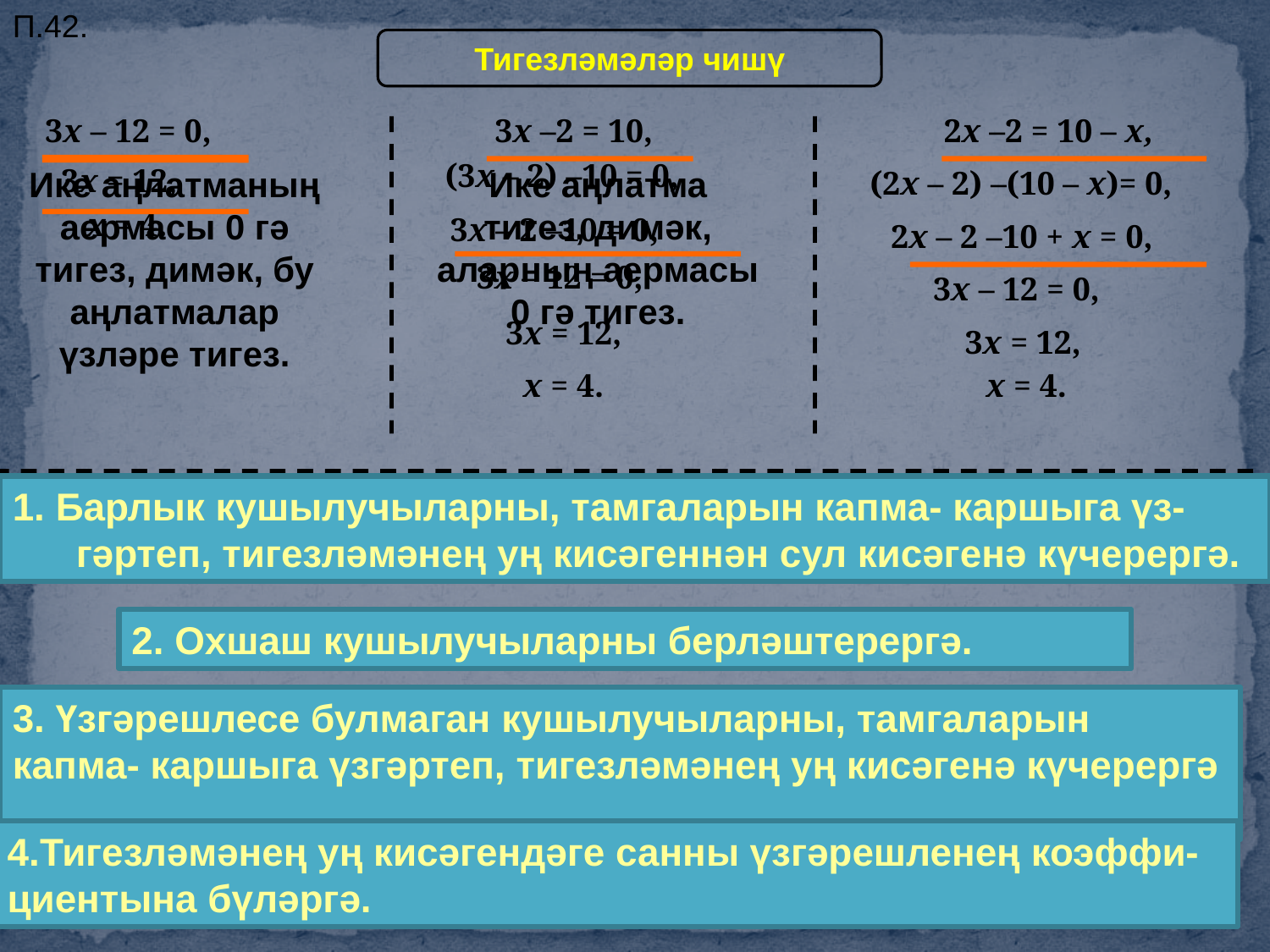

П.42.
Тигезләмәләр чишү
3x – 12 = 0,
3x –2 = 10,
2x –2 = 10 – x,

(3x – 2) –10 = 0,
3x = 12,
Ике аңлатманың аермасы 0 гә тигез, димәк, бу аңлатмалар үзләре тигез.
Ике аңлатма тигез, димәк, аларның аермасы 0 гә тигез.
(2x – 2) –(10 – x)= 0,

x = 4.
3x – 2 –10 = 0,
2x – 2 –10 + x = 0,

3x – 12 = 0,

3x – 12 = 0,

3x = 12,
3x = 12,
x = 4.
x = 4.

1. Барлык кушылучыларны, тамгаларын капма- каршыга үз-гәртеп, тигезләмәнең уң кисәгеннән сул кисәгенә күчерергә.
2. Охшаш кушылучыларны берләштерергә.
3. Үзгәрешлесе булмаган кушылучыларны, тамгаларын капма- каршыга үзгәртеп, тигезләмәнең уң кисәгенә күчерергә .
4.Тигезләмәнең уң кисәгендәге санны үзгәрешленең коэффи- циентына бүләргә.